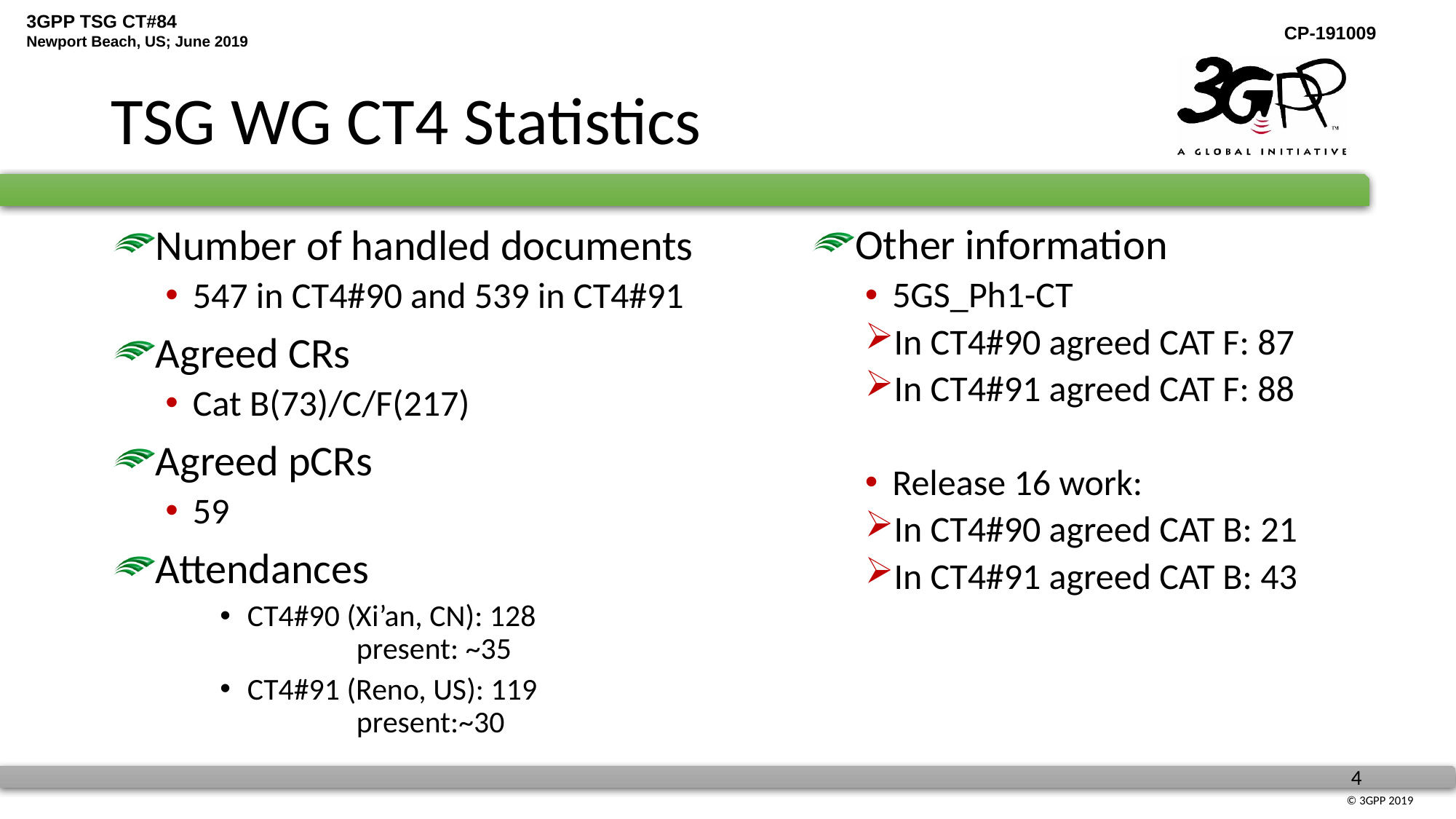

# TSG WG CT4 Statistics
Other information
5GS_Ph1-CT
In CT4#90 agreed CAT F: 87
In CT4#91 agreed CAT F: 88

Release 16 work:
In CT4#90 agreed CAT B: 21
In CT4#91 agreed CAT B: 43

Number of handled documents
547 in CT4#90 and 539 in CT4#91
Agreed CRs
Cat B(73)/C/F(217)
Agreed pCRs
59
Attendances
CT4#90 (Xi’an, CN): 128
	present: ~35
CT4#91 (Reno, US): 119
	present:~30